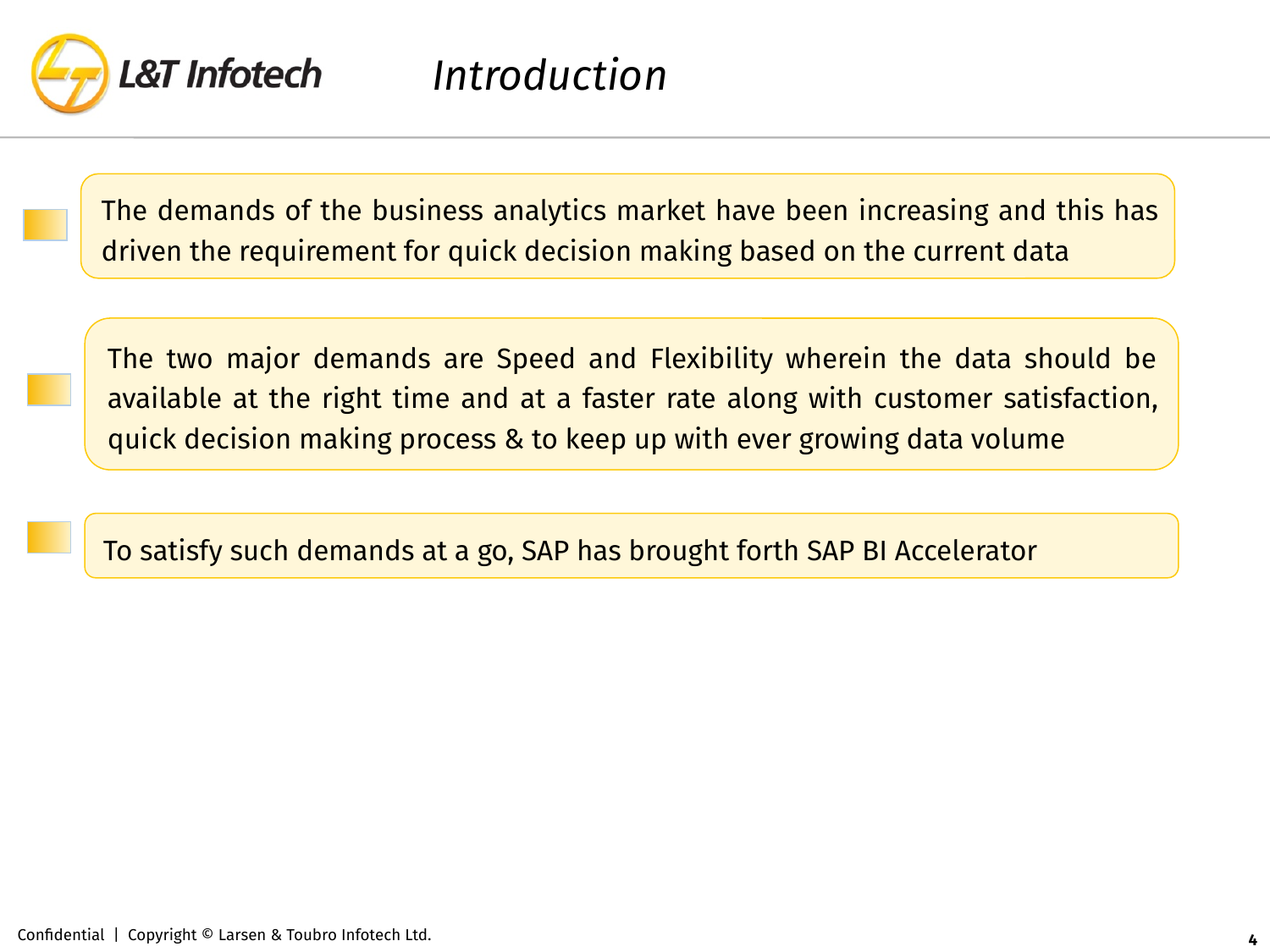

# Introduction
The demands of the business analytics market have been increasing and this has
driven the requirement for quick decision making based on the current data

The two major demands are Speed and Flexibility wherein the data should be
available at the right time and at a faster rate along with customer satisfaction,
quick decision making process & to keep up with ever growing data volume

To satisfy such demands at a go, SAP has brought forth SAP BI Accelerator

Confidential  |  Copyright © Larsen & Toubro Infotech Ltd.
4